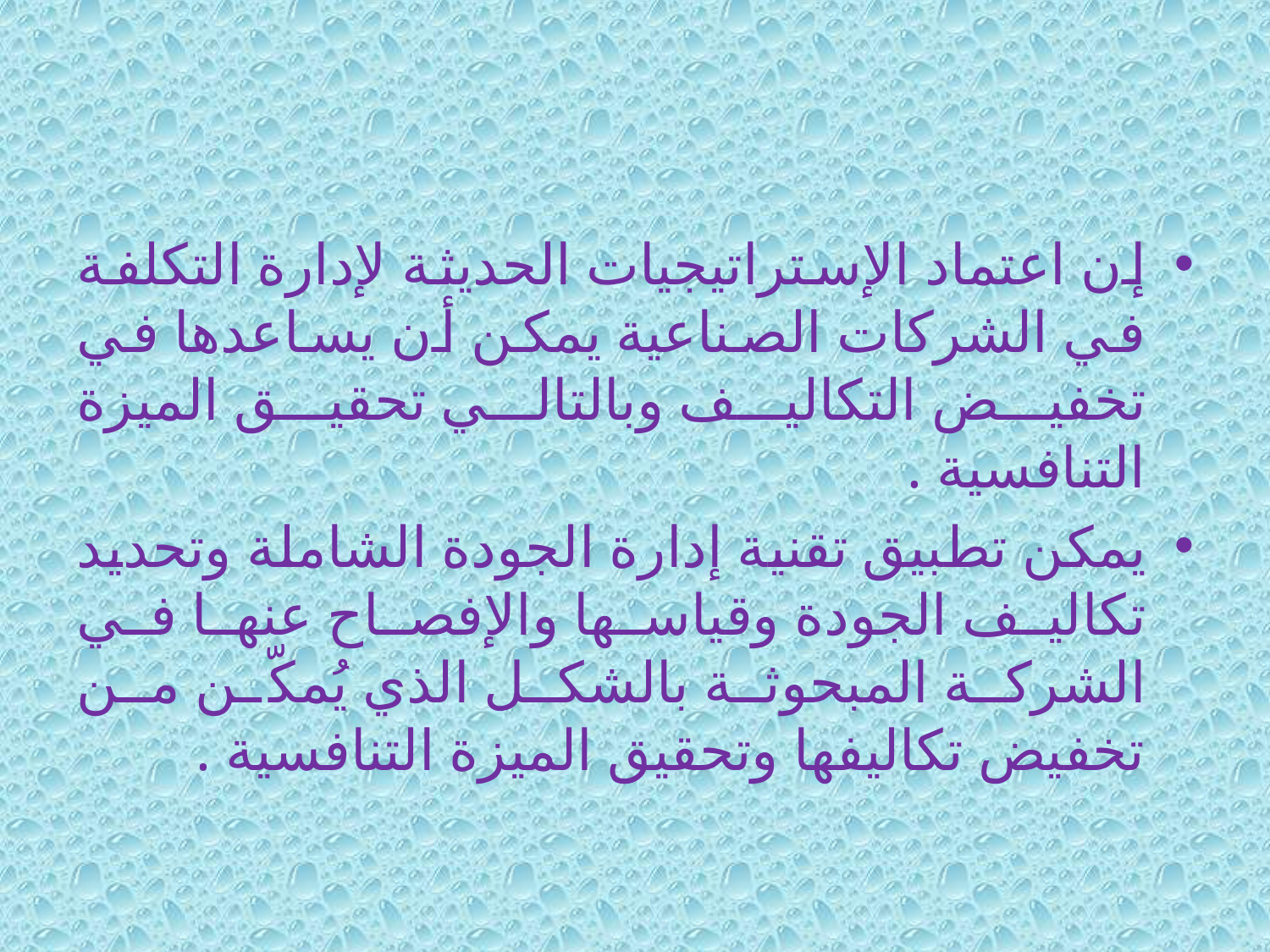

#
إن اعتماد الإستراتيجيات الحديثة لإدارة التكلفة في الشركات الصناعية يمكن أن يساعدها في تخفيض التكاليف وبالتالي تحقيق الميزة التنافسية .
يمكن تطبيق تقنية إدارة الجودة الشاملة وتحديد تكاليف الجودة وقياسها والإفصاح عنها في الشركة المبحوثة بالشكل الذي يُمكّن من تخفيض تكاليفها وتحقيق الميزة التنافسية .